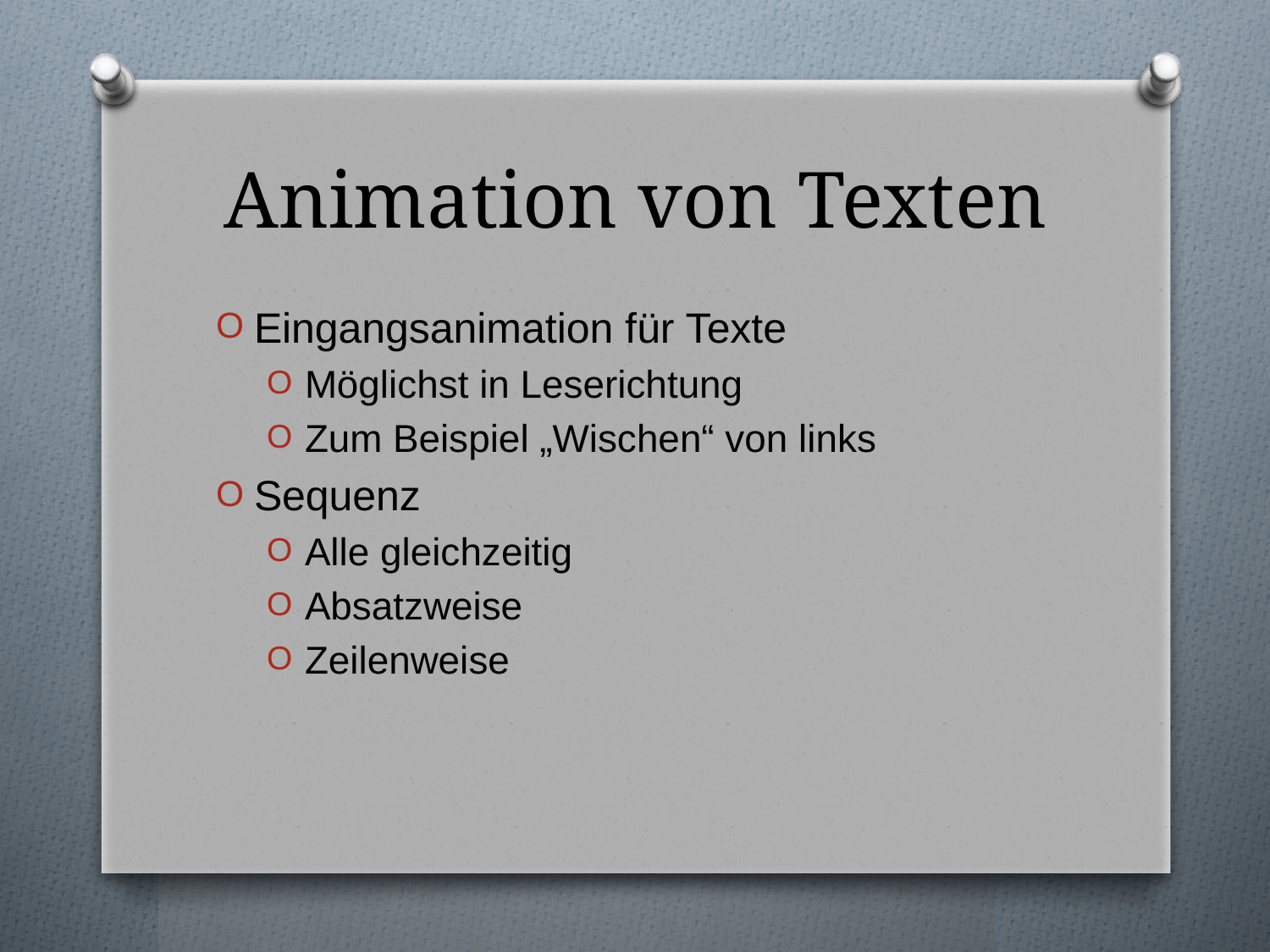

# Animation von Texten
Eingangsanimation für Texte
Möglichst in Leserichtung
Zum Beispiel „Wischen“ von links
Sequenz
Alle gleichzeitig
Absatzweise
Zeilenweise